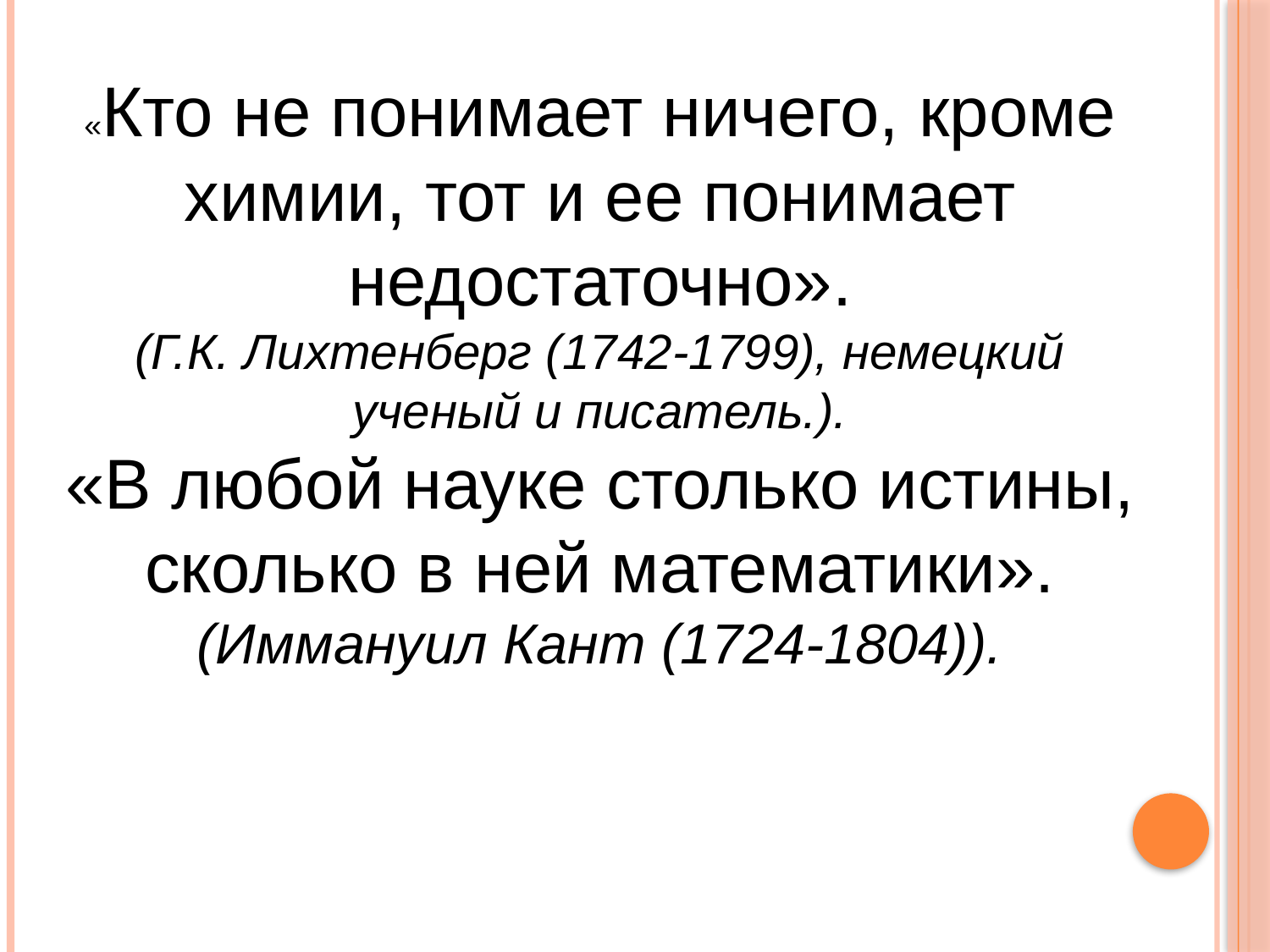

«Кто не понимает ничего, кроме химии, тот и ее понимает
недостаточно».
(Г.К. Лихтенберг (1742-1799), немецкий ученый и писатель.).
«В любой науке столько истины, сколько в ней математики».
(Иммануил Кант (1724-1804)).